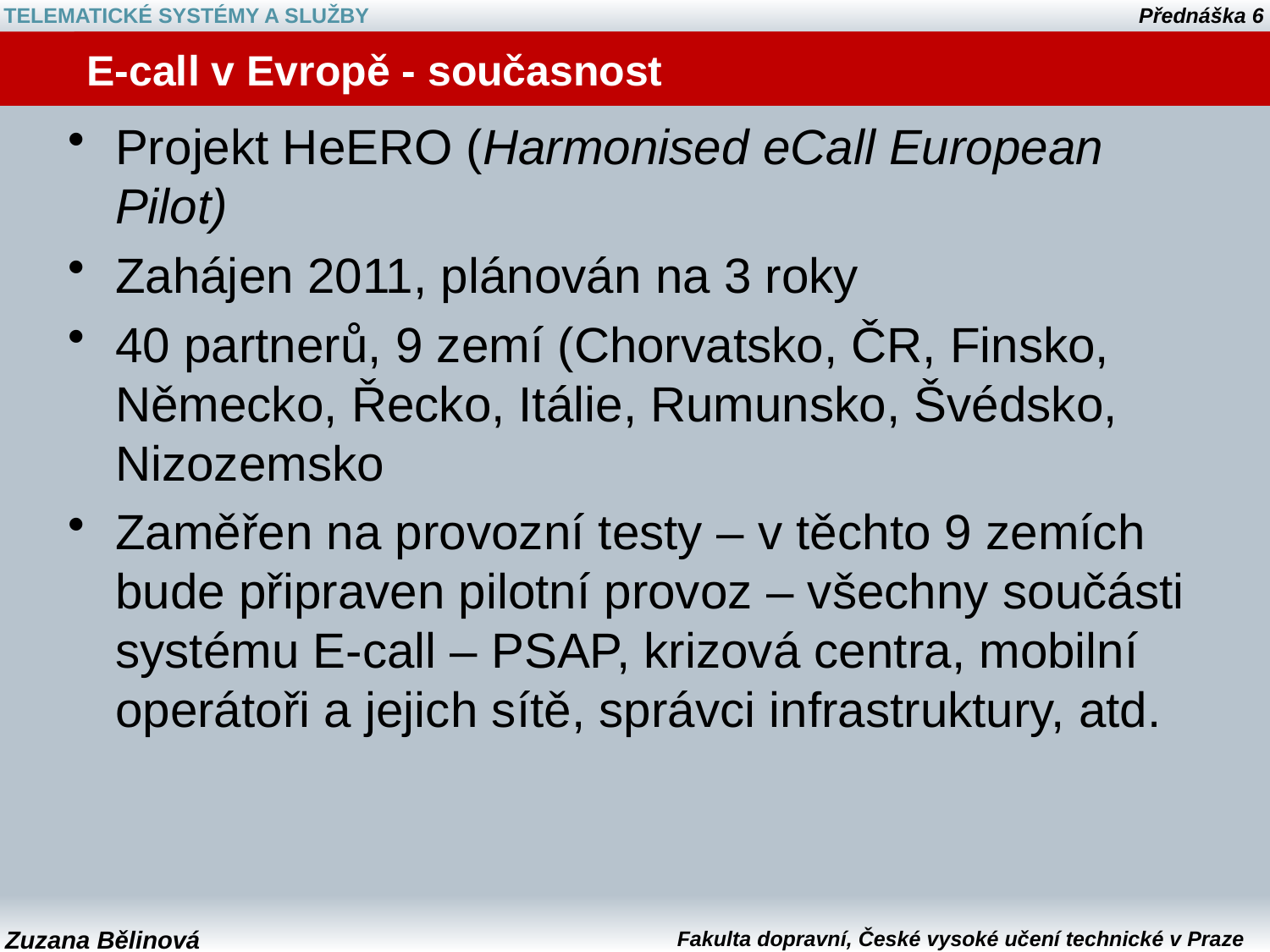

# E-call v Evropě - současnost
Projekt HeERO (Harmonised eCall European Pilot)
Zahájen 2011, plánován na 3 roky
40 partnerů, 9 zemí (Chorvatsko, ČR, Finsko, Německo, Řecko, Itálie, Rumunsko, Švédsko, Nizozemsko
Zaměřen na provozní testy – v těchto 9 zemích bude připraven pilotní provoz – všechny součásti systému E-call – PSAP, krizová centra, mobilní operátoři a jejich sítě, správci infrastruktury, atd.